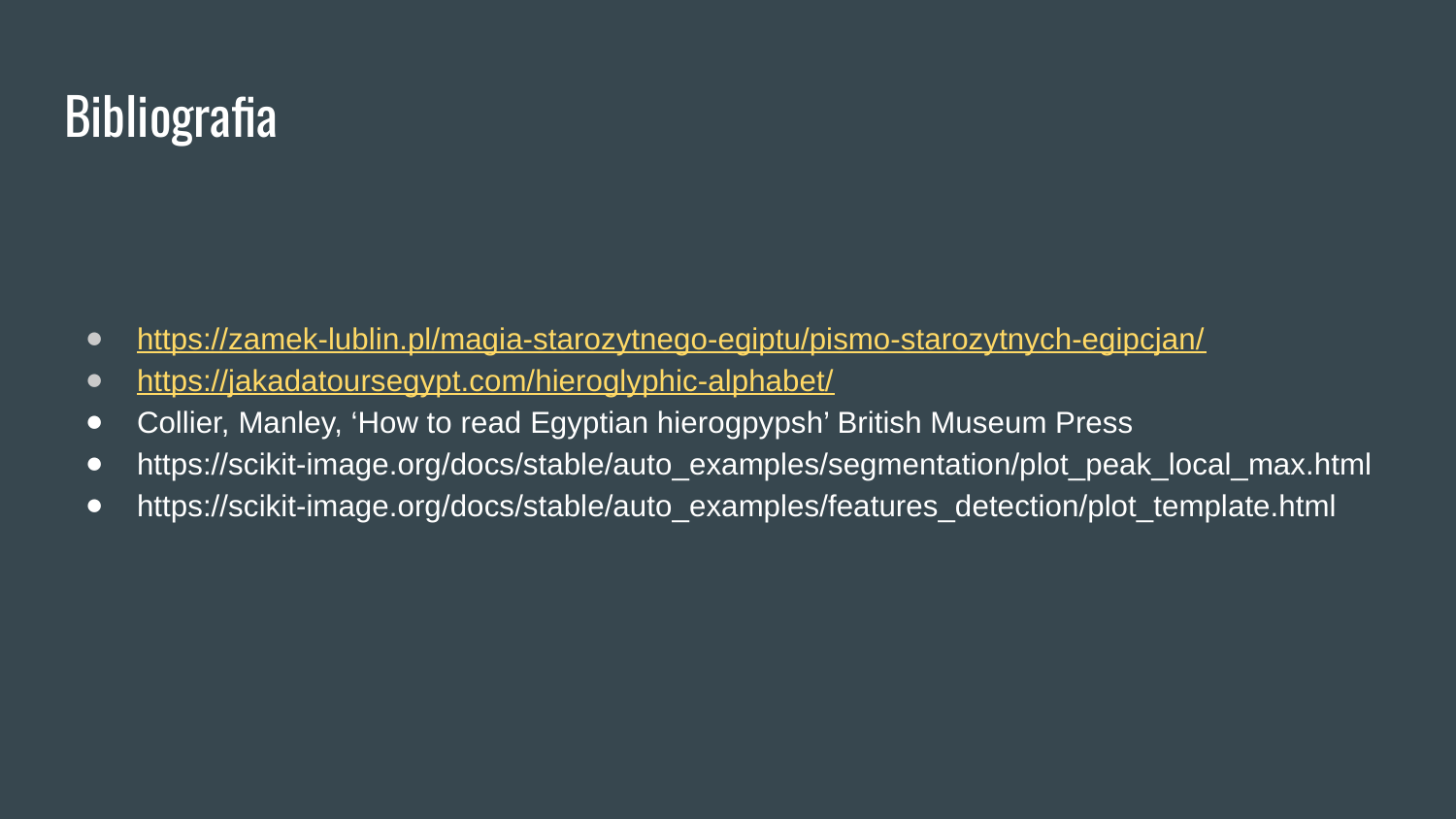

# Bibliografia
https://zamek-lublin.pl/magia-starozytnego-egiptu/pismo-starozytnych-egipcjan/
https://jakadatoursegypt.com/hieroglyphic-alphabet/
Collier, Manley, ‘How to read Egyptian hierogpypsh’ British Museum Press
https://scikit-image.org/docs/stable/auto_examples/segmentation/plot_peak_local_max.html
https://scikit-image.org/docs/stable/auto_examples/features_detection/plot_template.html